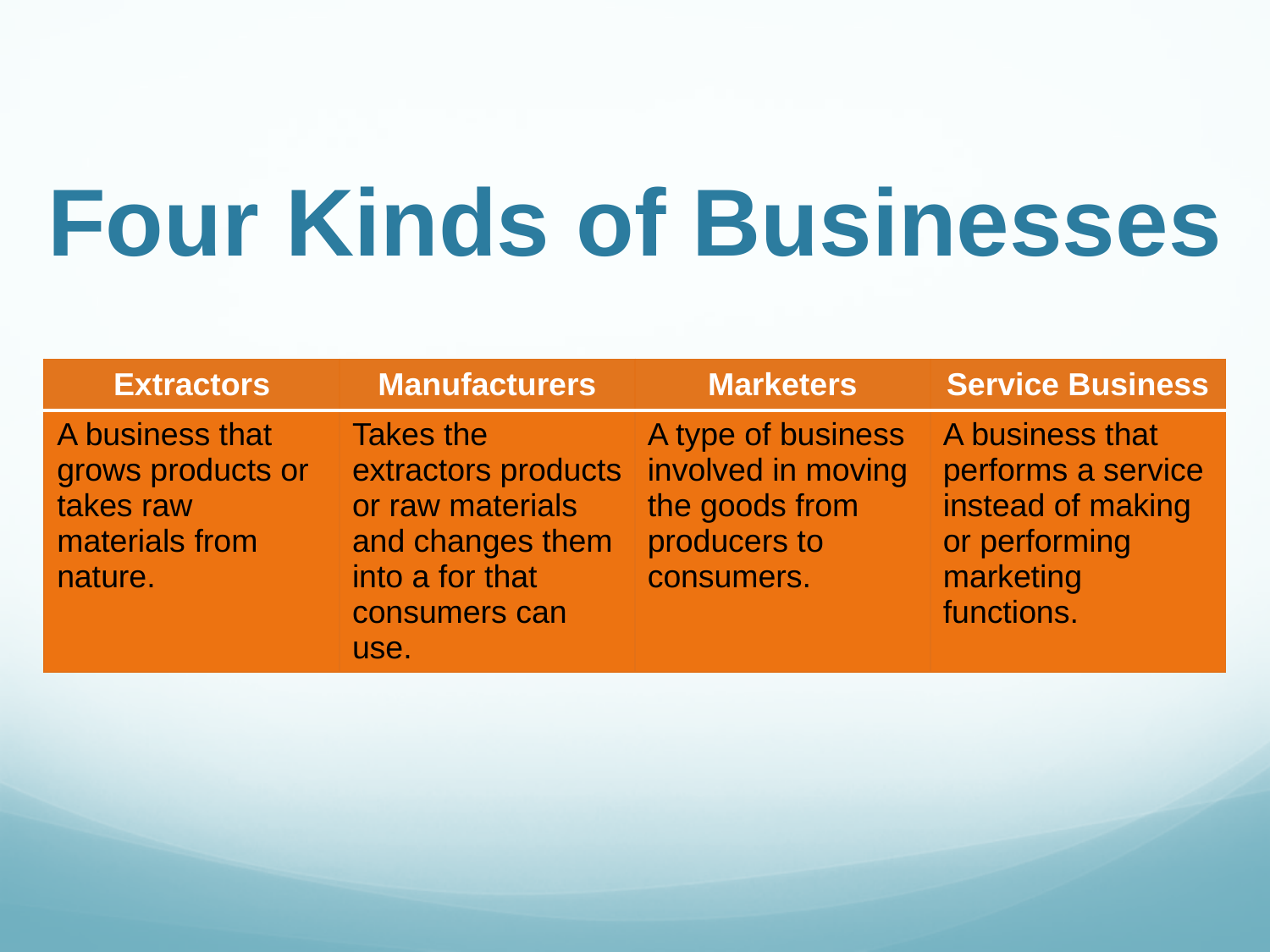

# Four Kinds of Businesses
| Extractors | Manufacturers | Marketers | Service Business |
| --- | --- | --- | --- |
| A business that grows products or takes raw materials from nature. | Takes the extractors products or raw materials and changes them into a for that consumers can use. | A type of business involved in moving the goods from producers to consumers. | A business that performs a service instead of making or performing marketing functions. |